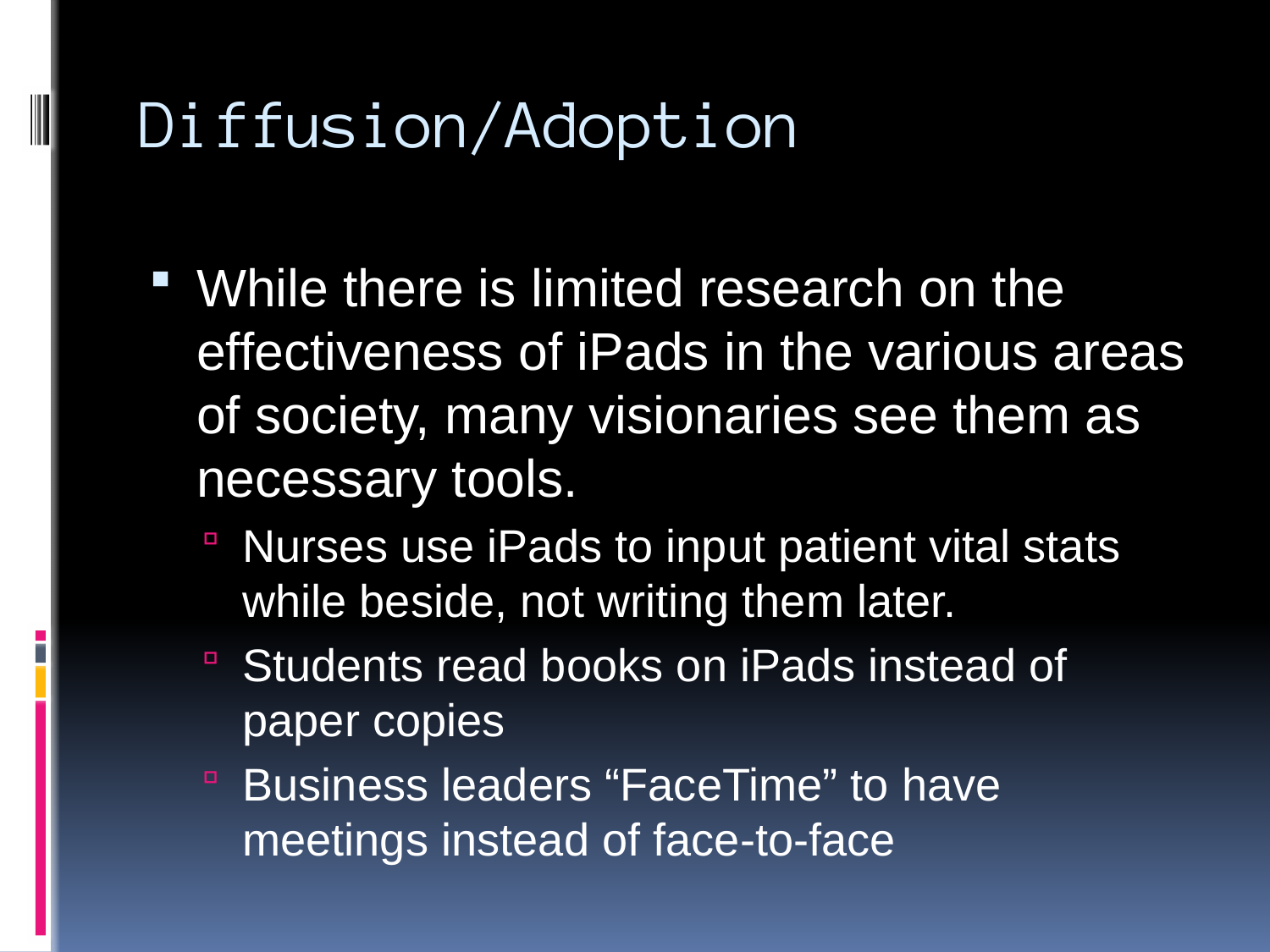

# Diffusion/Adoption
While there is limited research on the effectiveness of iPads in the various areas of society, many visionaries see them as necessary tools.
Nurses use iPads to input patient vital stats while beside, not writing them later.
Students read books on iPads instead of paper copies
Business leaders “FaceTime” to have meetings instead of face-to-face